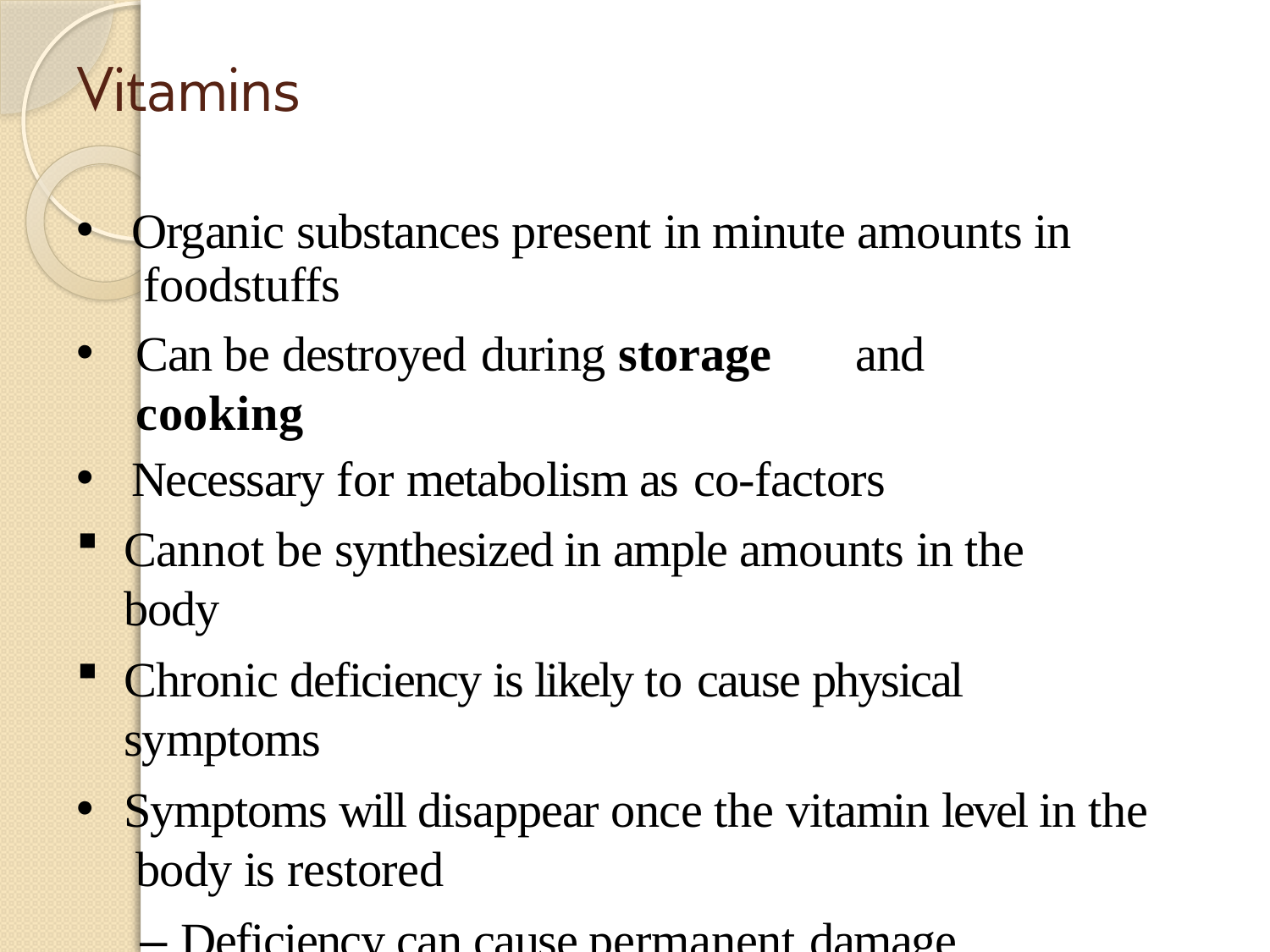

# Vitamins
Organic substances present in minute amounts in  foodstuffs
Can be destroyed during storage	and	cooking
Necessary for metabolism as co-factors
Cannot be synthesized in ample amounts in the body
Chronic deficiency is likely to cause physical symptoms
Symptoms will disappear once the vitamin level in the  body is restored
– Deficiency can cause permanent damage